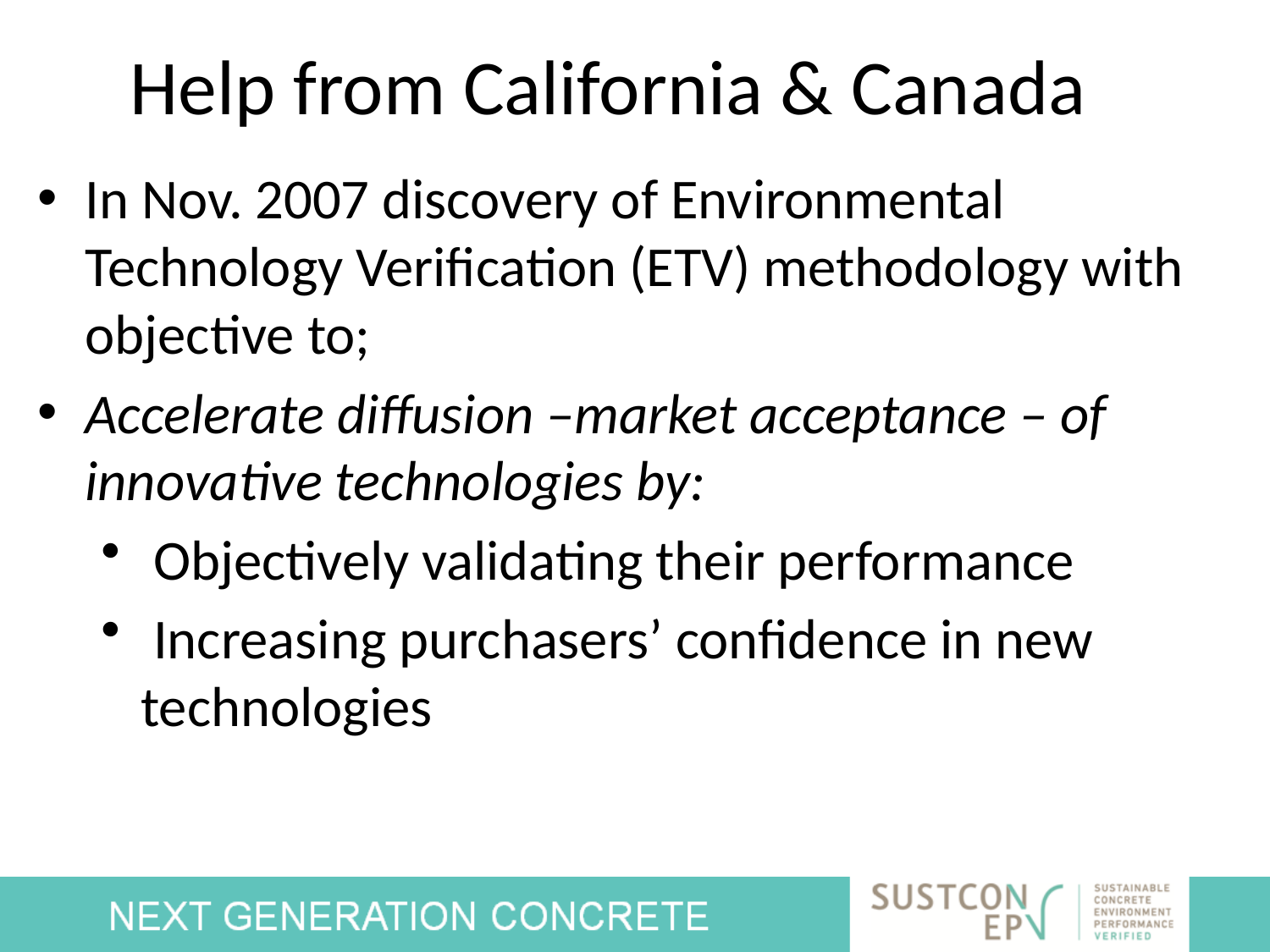

# Help from California & Canada
In Nov. 2007 discovery of Environmental Technology Verification (ETV) methodology with objective to;
Accelerate diffusion –market acceptance – of innovative technologies by:
 Objectively validating their performance
 Increasing purchasers’ confidence in new technologies